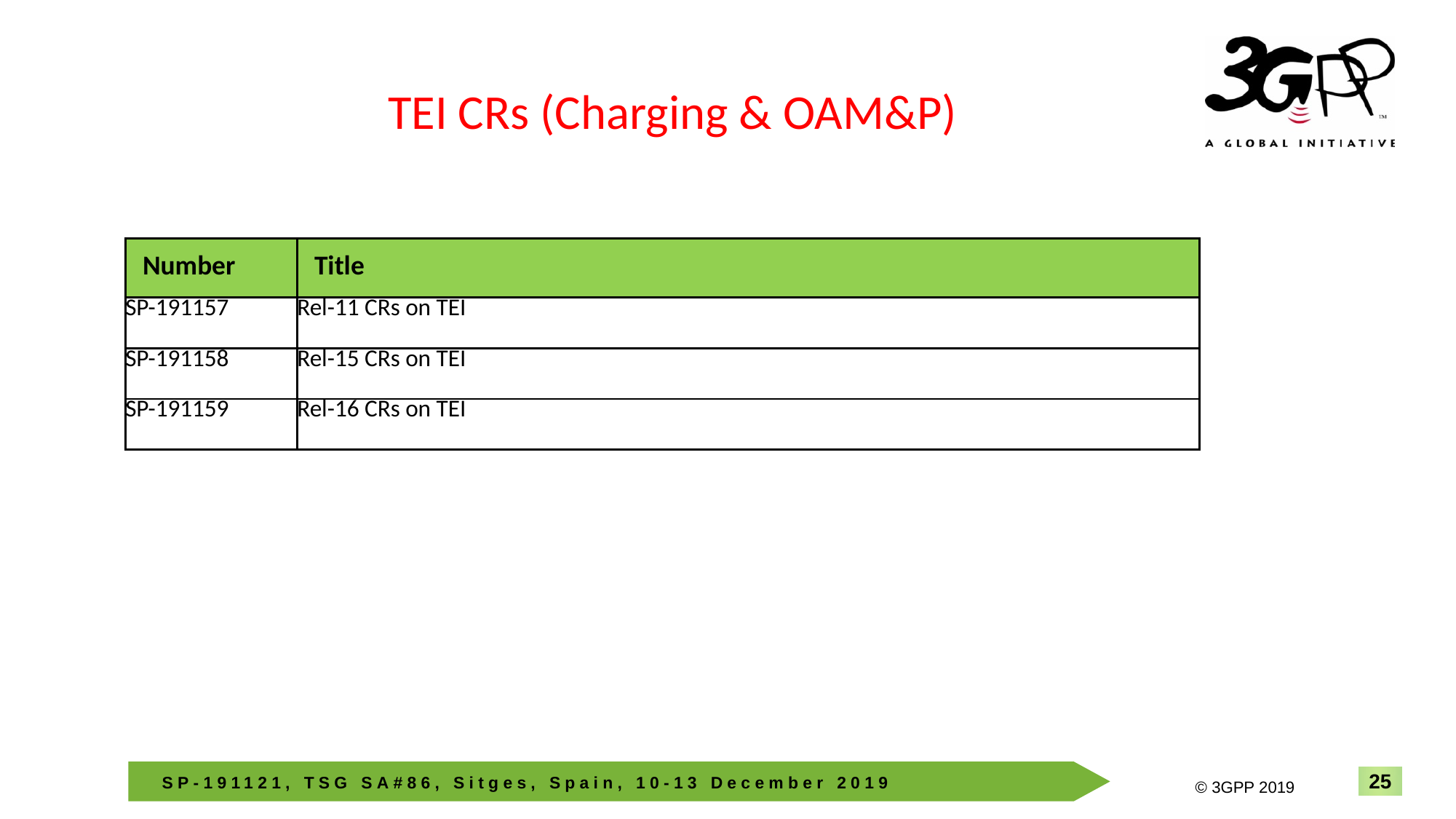

TEI CRs (Charging & OAM&P)

| Number | Title |
| --- | --- |
| SP-191157 | Rel-11 CRs on TEI |
| SP-191158 | Rel-15 CRs on TEI |
| SP-191159 | Rel-16 CRs on TEI |